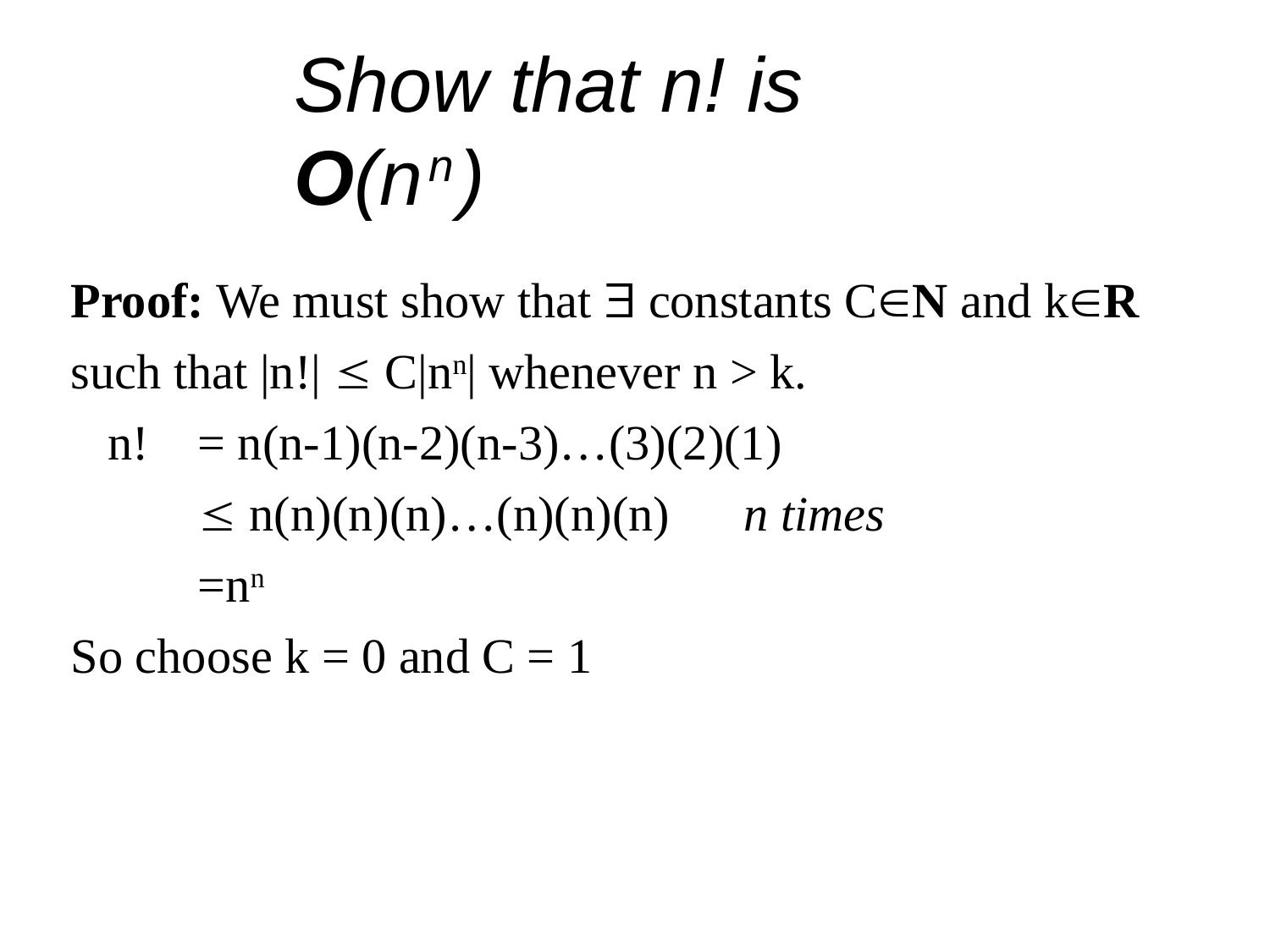

# Show that n! is O(nn)
Proof: We must show that ∃ constants C∈N and k∈R such that |n!| ≤ C|nn| whenever n > k.
   n! 	= n(n-1)(n-2)(n-3)…(3)(2)(1)
	≤ n(n)(n)(n)…(n)(n)(n)      n times
	=nn
So choose k = 0 and C = 1